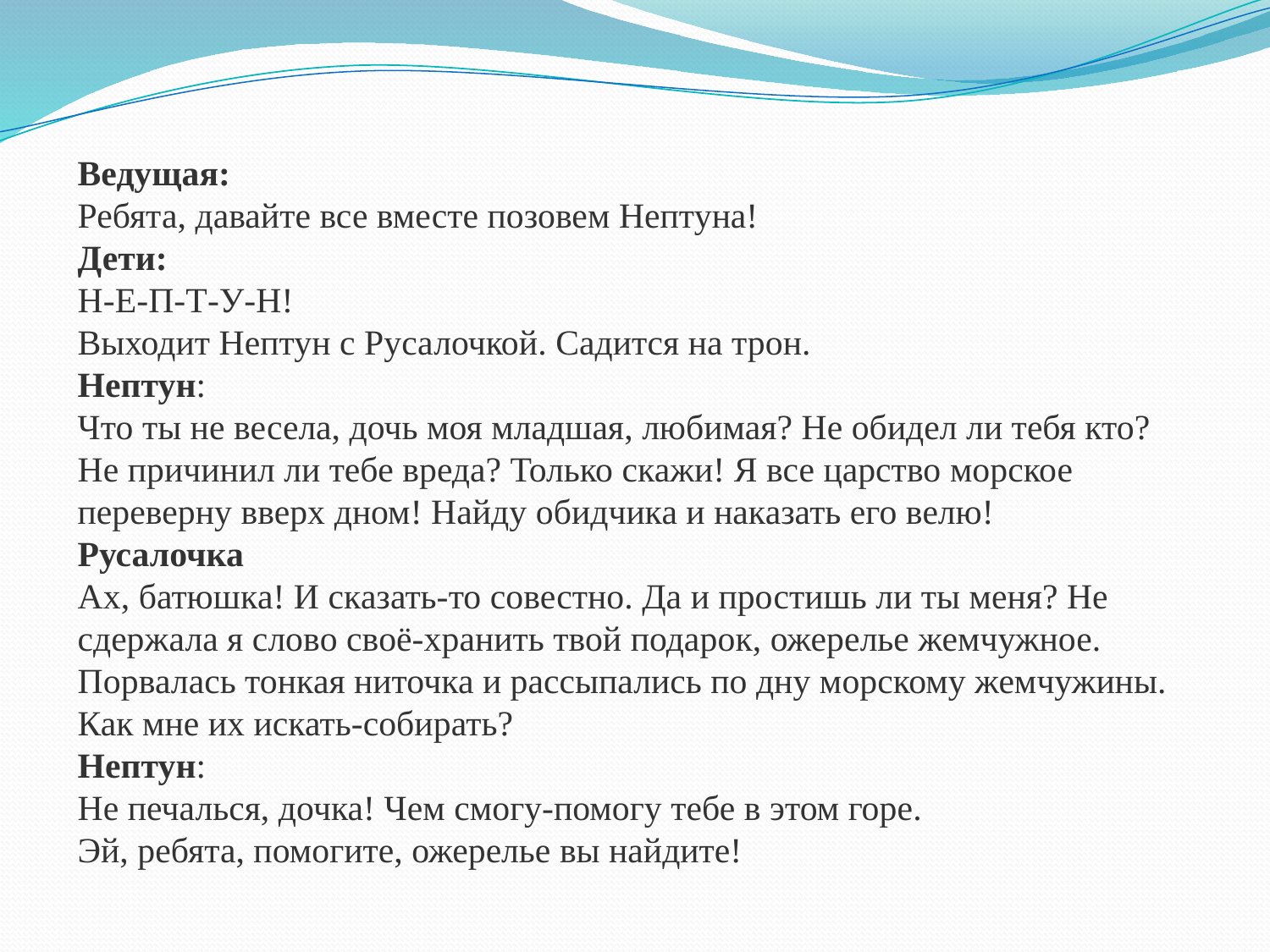

Ведущая:
Ребята, давайте все вместе позовем Нептуна!
Дети:
Н-Е-П-Т-У-Н!
Выходит Нептун с Русалочкой. Садится на трон.
Нептун:
Что ты не весела, дочь моя младшая, любимая? Не обидел ли тебя кто? Не причинил ли тебе вреда? Только скажи! Я все царство морское переверну вверх дном! Найду обидчика и наказать его велю!
Русалочка
Ах, батюшка! И сказать-то совестно. Да и простишь ли ты меня? Не сдержала я слово своё-хранить твой подарок, ожерелье жемчужное. Порвалась тонкая ниточка и рассыпались по дну морскому жемчужины. Как мне их искать-собирать?
Нептун:
Не печалься, дочка! Чем смогу-помогу тебе в этом горе.
Эй, ребята, помогите, ожерелье вы найдите!